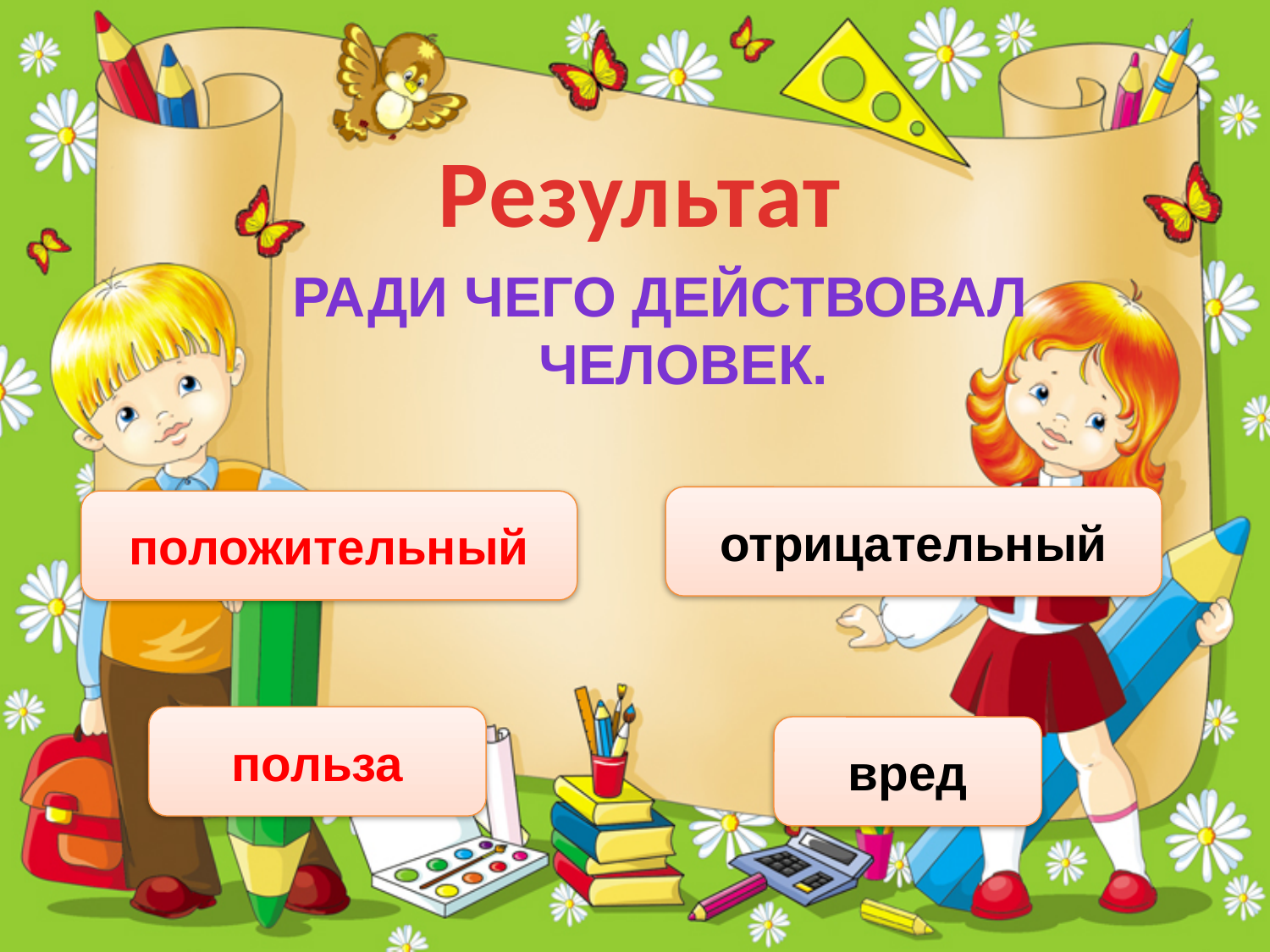

Результат
Ради чего действовал человек.
отрицательный
положительный
польза
вред